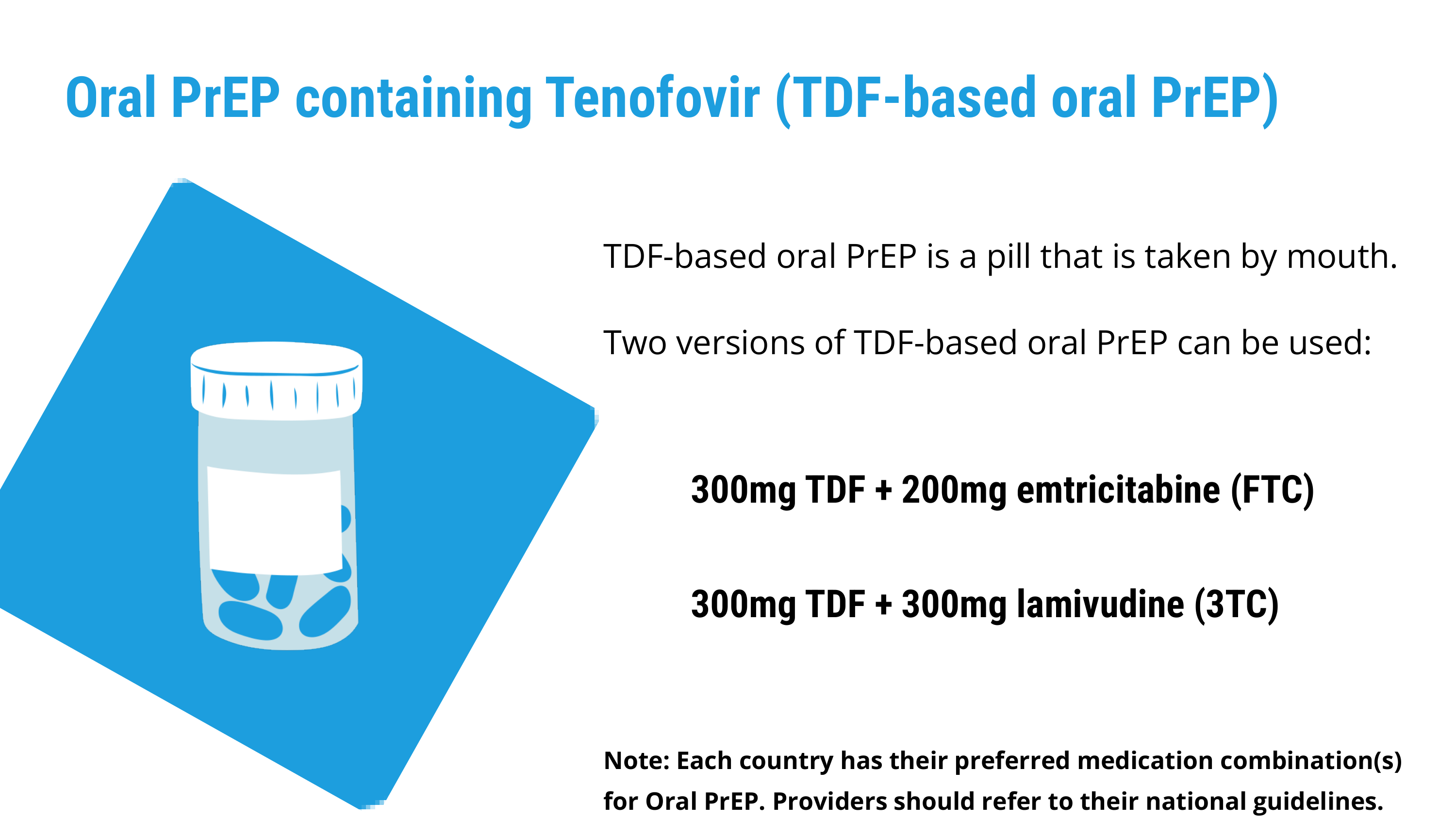

Oral PrEP containing Tenofovir (TDF-based oral PrEP)

TDF-based oral PrEP is a pill that is taken by mouth.

Two versions of TDF-based oral PrEP can be used:

300mg TDF + 200mg emtricitabine (FTC)

300mg TDF + 300mg lamivudine (3TC)
Note: Each country has their preferred medication combination(s) for Oral PrEP. Providers should refer to their national guidelines.